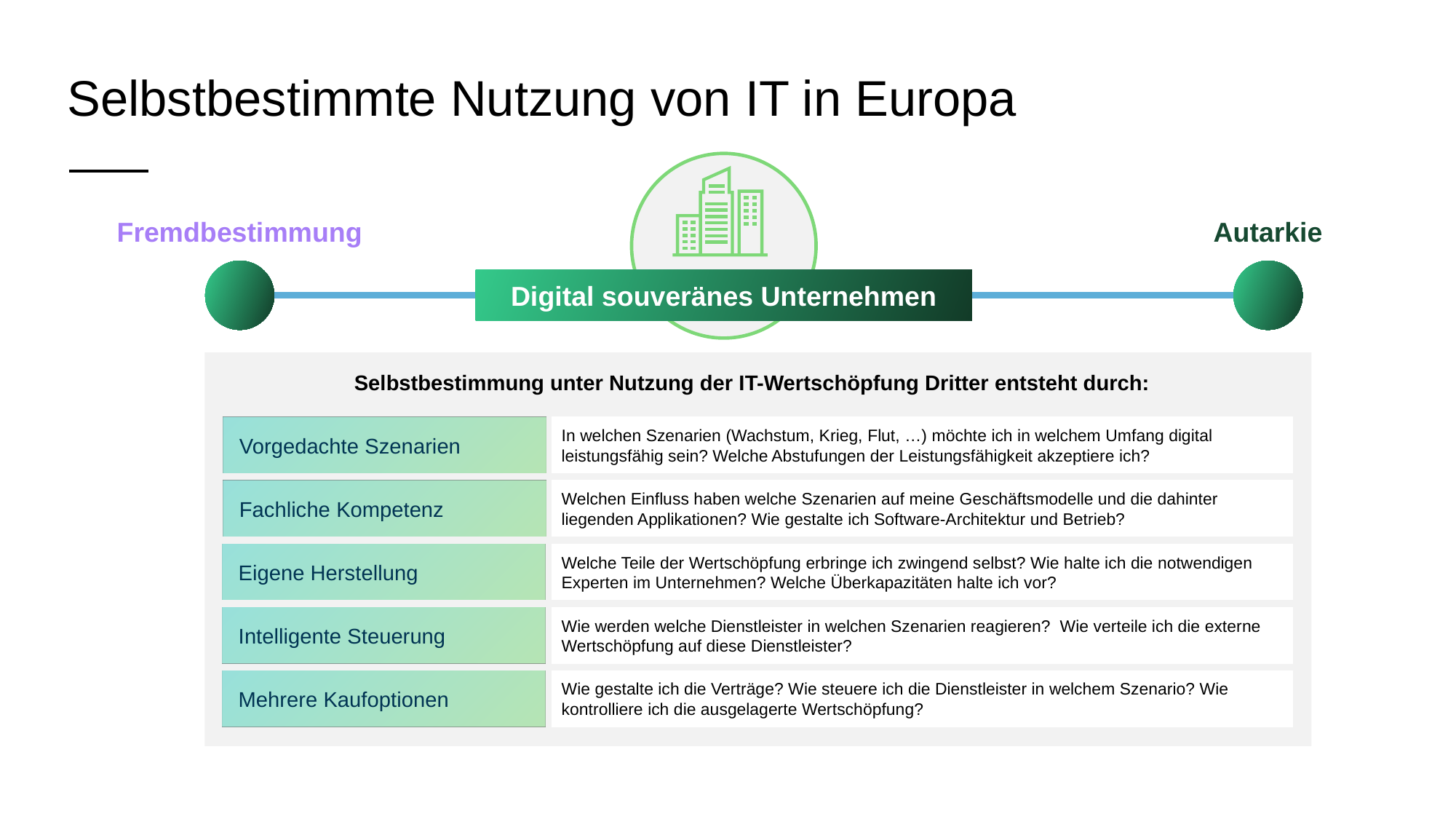

# Selbstbestimmte Nutzung von IT in Europa

Fremdbestimmung
Autarkie
Digital souveränes Unternehmen
Selbstbestimmung unter Nutzung der IT-Wertschöpfung Dritter entsteht durch:
Vorgedachte Szenarien
Fachliche Kompetenz
Eigene Herstellung
Intelligente Steuerung
Mehrere Kaufoptionen
In welchen Szenarien (Wachstum, Krieg, Flut, …) möchte ich in welchem Umfang digital leistungsfähig sein? Welche Abstufungen der Leistungsfähigkeit akzeptiere ich?
Welchen Einfluss haben welche Szenarien auf meine Geschäftsmodelle und die dahinter liegenden Applikationen? Wie gestalte ich Software-Architektur und Betrieb?
Welche Teile der Wertschöpfung erbringe ich zwingend selbst? Wie halte ich die notwendigen Experten im Unternehmen? Welche Überkapazitäten halte ich vor?
Wie werden welche Dienstleister in welchen Szenarien reagieren?  Wie verteile ich die externe Wertschöpfung auf diese Dienstleister?
Wie gestalte ich die Verträge? Wie steuere ich die Dienstleister in welchem Szenario? Wie kontrolliere ich die ausgelagerte Wertschöpfung?
https://www.bitkom.org/sites/main/files/file/import/BITKOM-Position-Digitale-Souveraenitaet.pdf